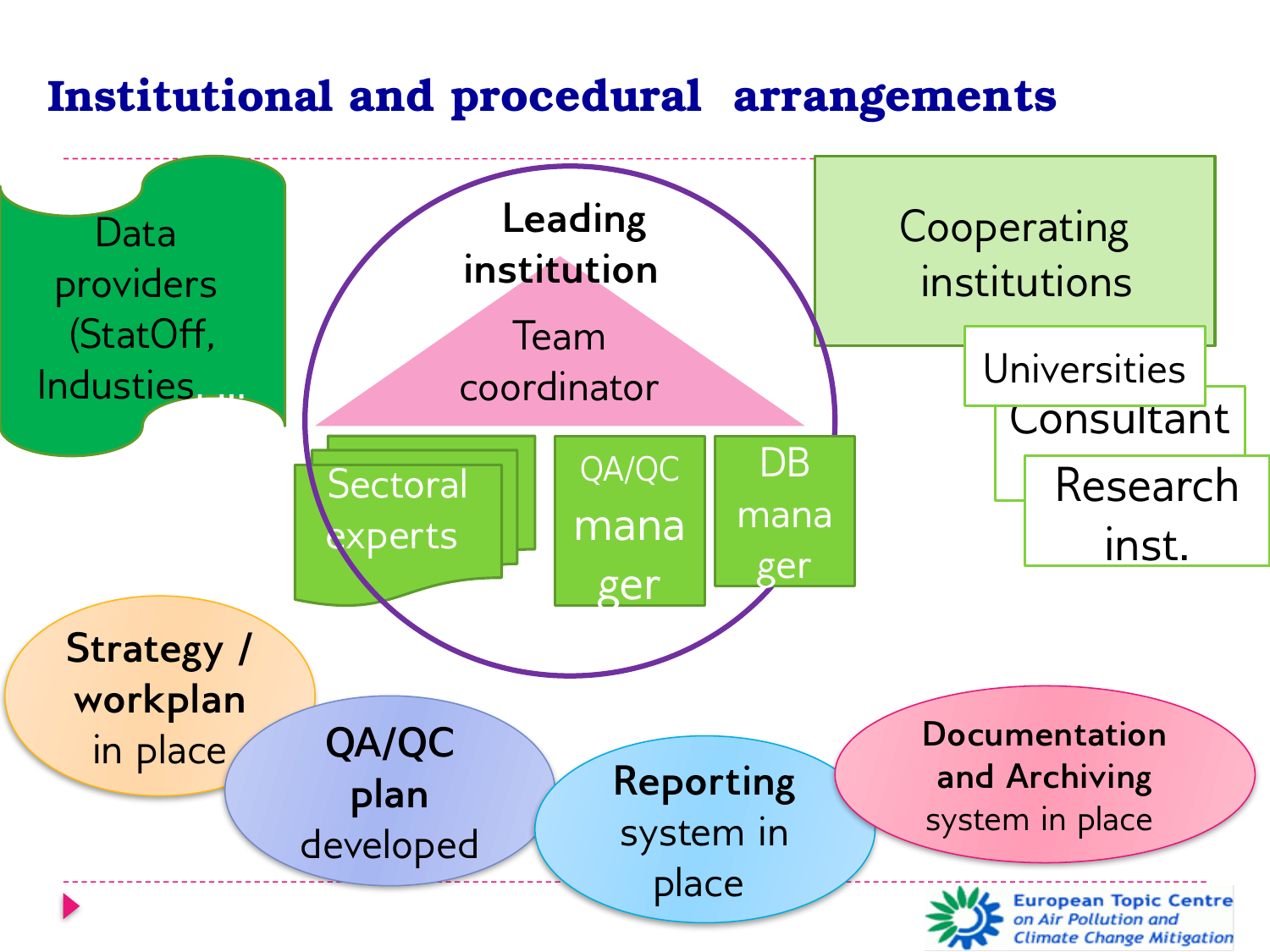

# Institutional and procedural  arrangements
Data  providers  (StatOff, Industies, …
Cooperating institutions

Leading institution
Team coordinator

Universities
Consultants
Sectoral experts

QA/QC manager
DB manager
Research inst.
Strategy / workplan in place
Documentation and Archiving system in place
QA/QC plan developed
Reporting system in place